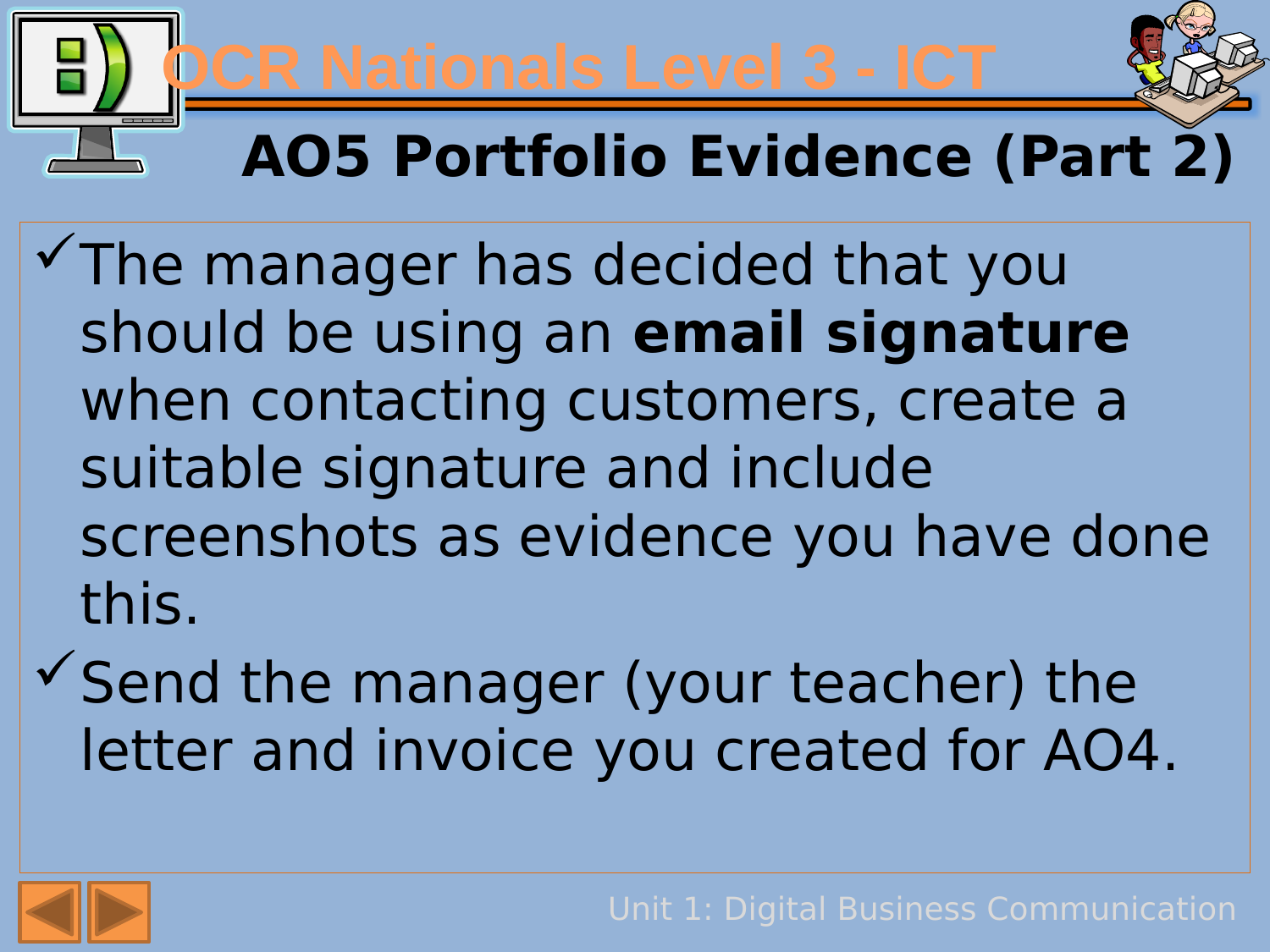

# AO5 Portfolio Evidence (Part 2)
The manager has decided that you should be using an email signature when contacting customers, create a suitable signature and include screenshots as evidence you have done this.
Send the manager (your teacher) the letter and invoice you created for AO4.